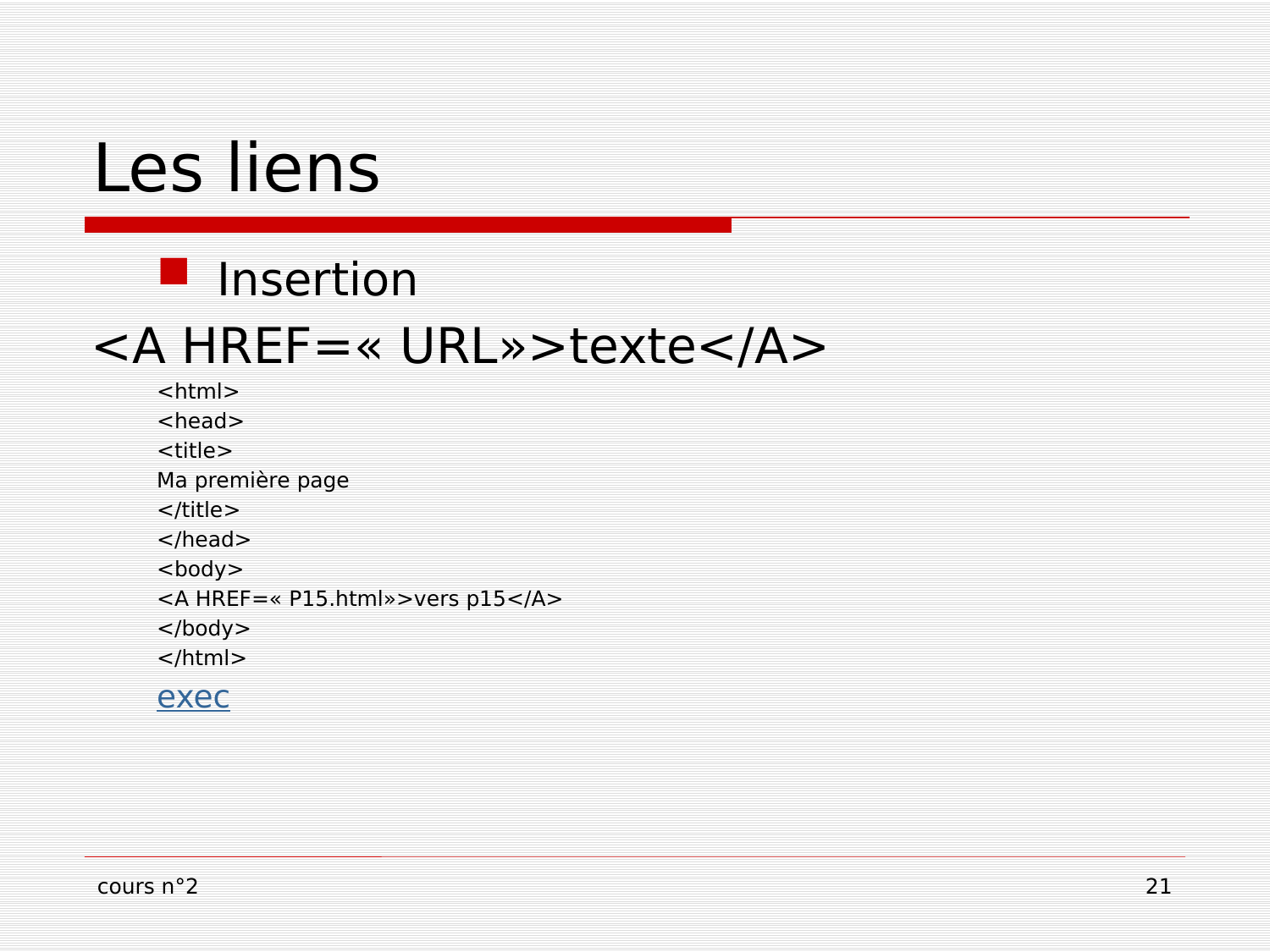

# Les liens
Insertion
<A HREF=« URL»>texte</A>
<html>
<head>
<title>
Ma première page
</title>
</head>
<body>
	<A HREF=« P15.html»>vers p15</A>
</body>
</html>
exec

cours n°2
21